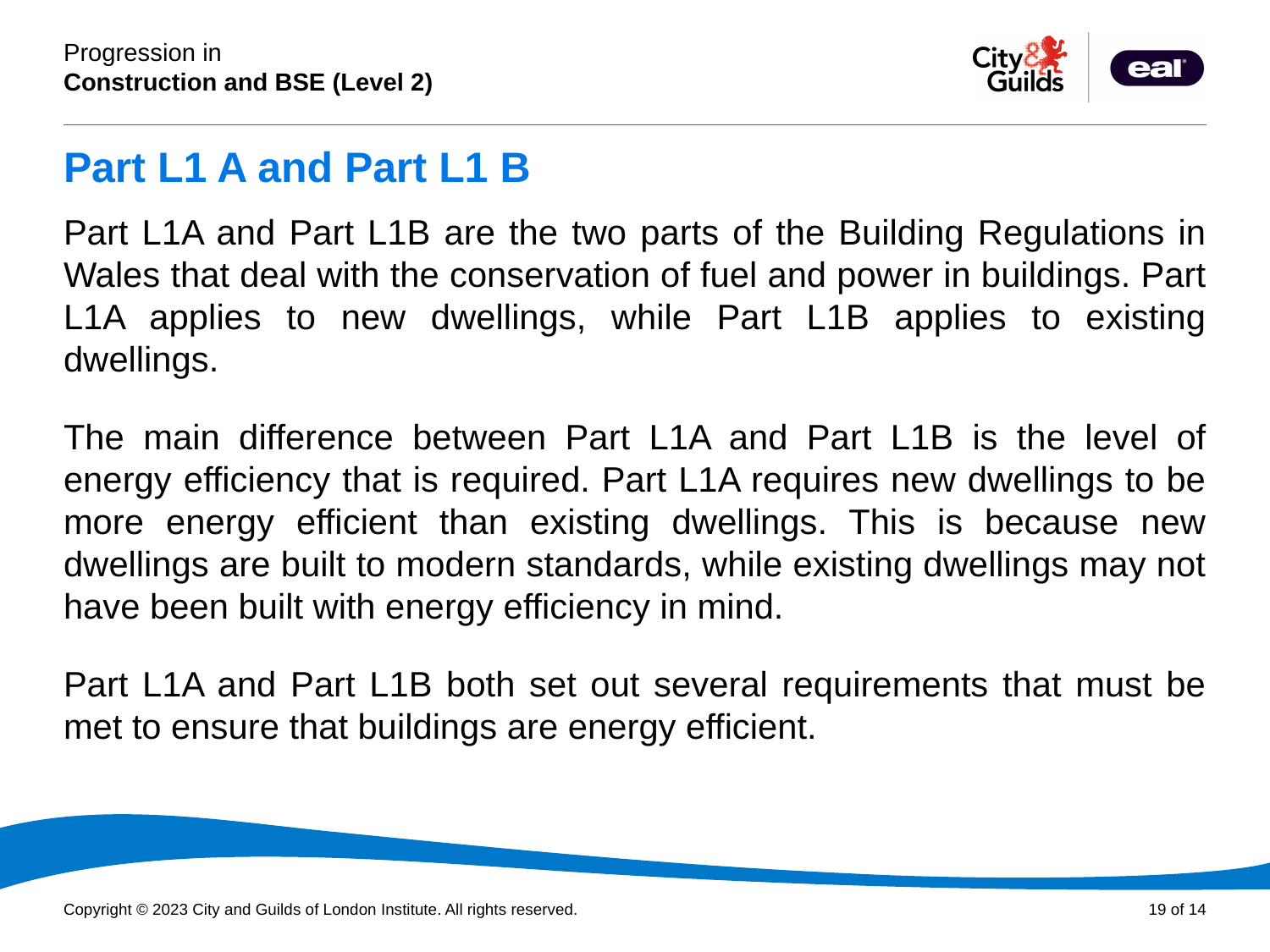

# Part L1 A and Part L1 B
Part L1A and Part L1B are the two parts of the Building Regulations in Wales that deal with the conservation of fuel and power in buildings. Part L1A applies to new dwellings, while Part L1B applies to existing dwellings.
The main difference between Part L1A and Part L1B is the level of energy efficiency that is required. Part L1A requires new dwellings to be more energy efficient than existing dwellings. This is because new dwellings are built to modern standards, while existing dwellings may not have been built with energy efficiency in mind.
Part L1A and Part L1B both set out several requirements that must be met to ensure that buildings are energy efficient.